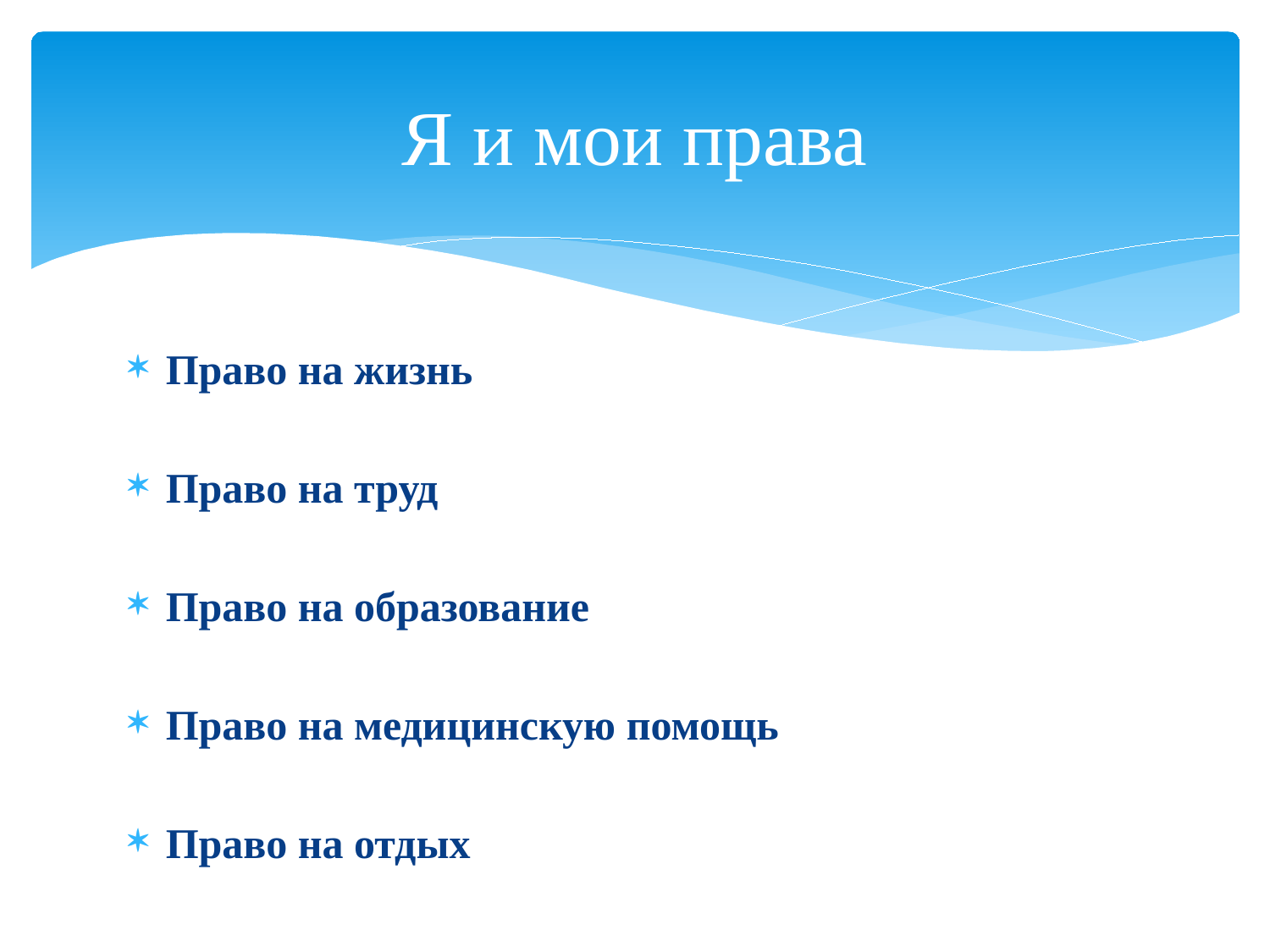

# Я и мои права
Право на жизнь

Право на труд

Право на образование

Право на медицинскую помощь

Право на отдых